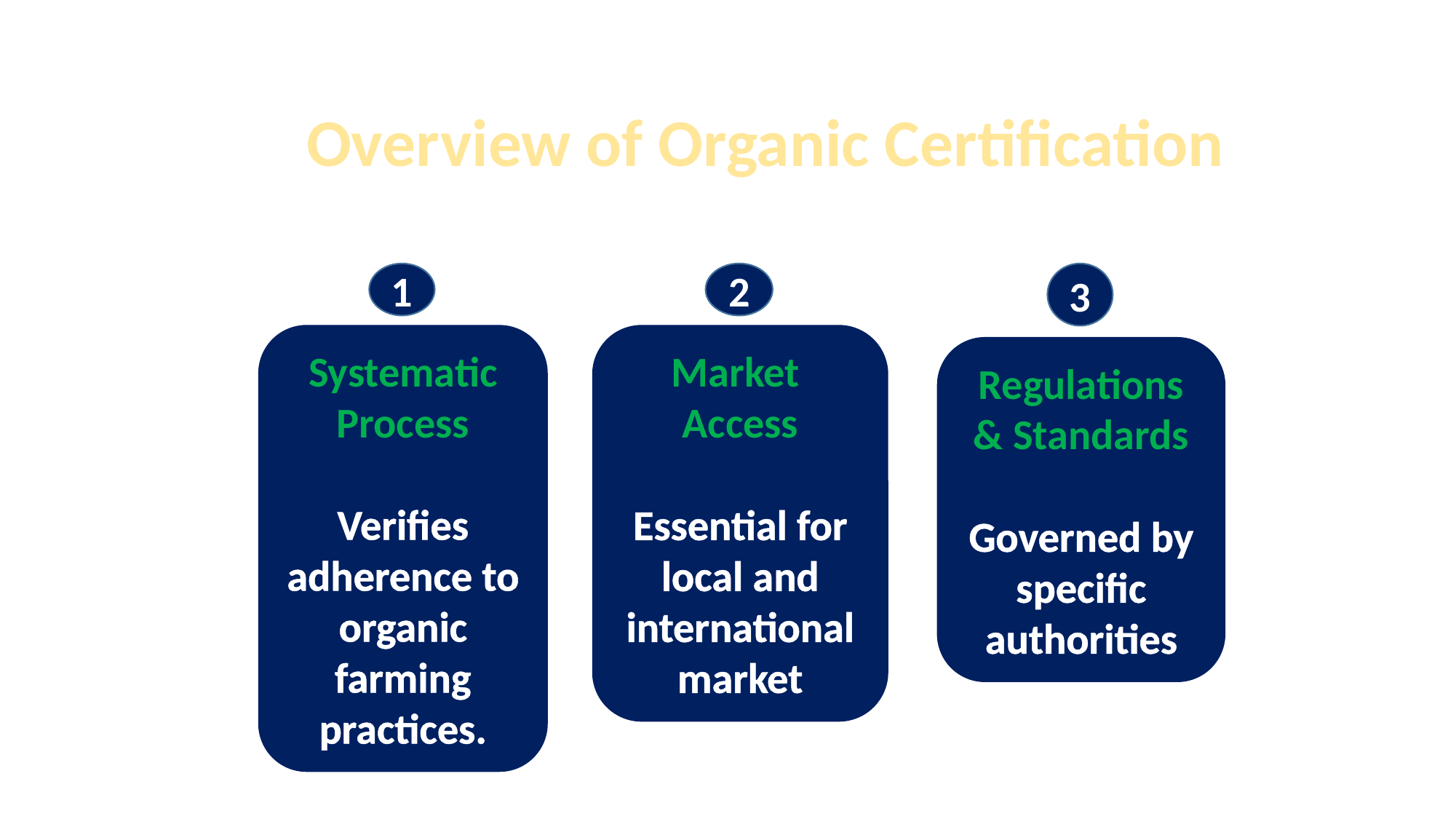

Overview of Organic Certification
1
Systematic Process

Verifies adherence to organic farming practices.
2
Market
Access

Essential for local and international market
3
Regulations & Standards

Governed by specific authorities